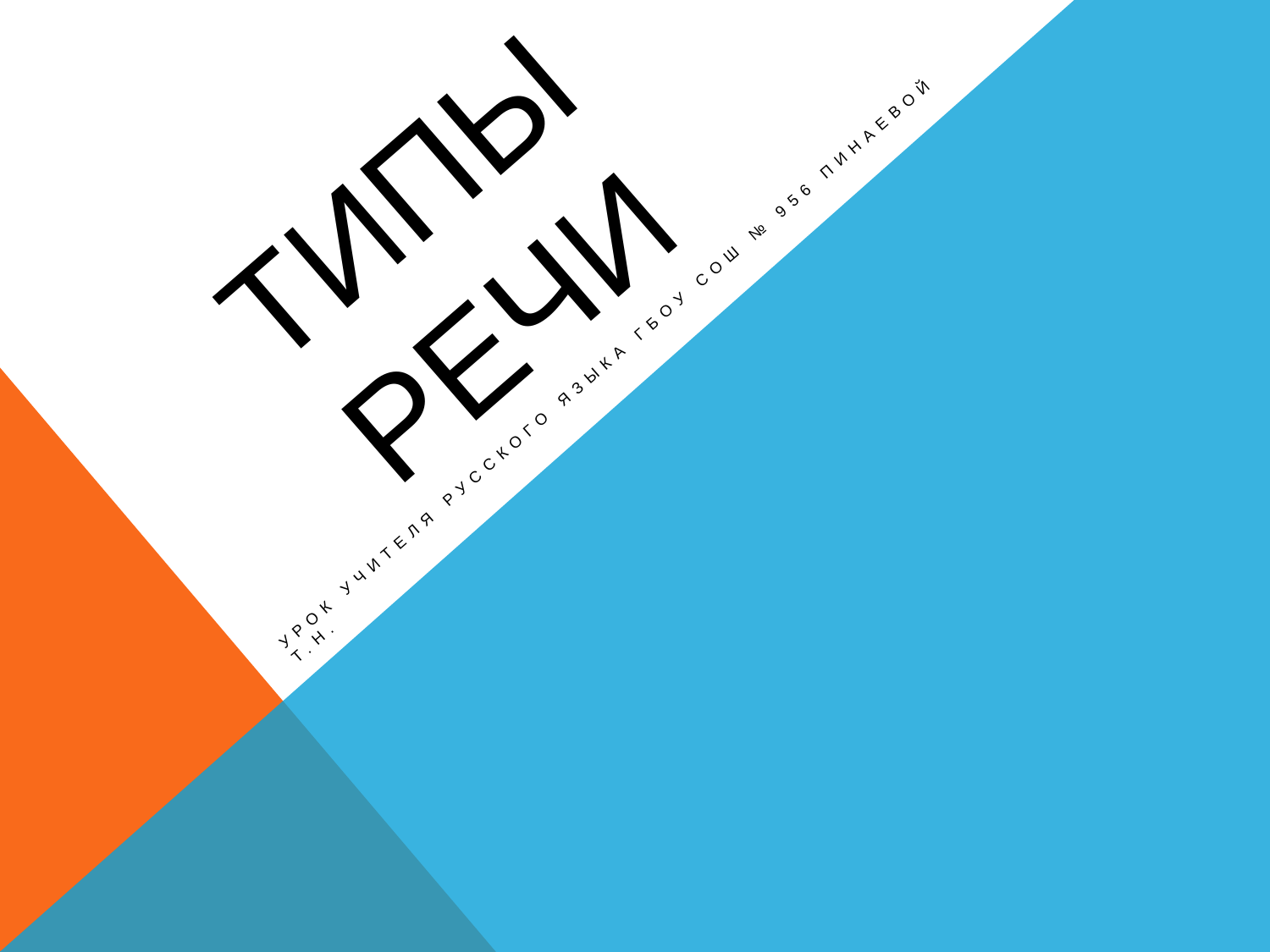

# Типы речи
Урок учителя русского языка ГБОУ СОШ № 956 Пинаевой Т.Н.